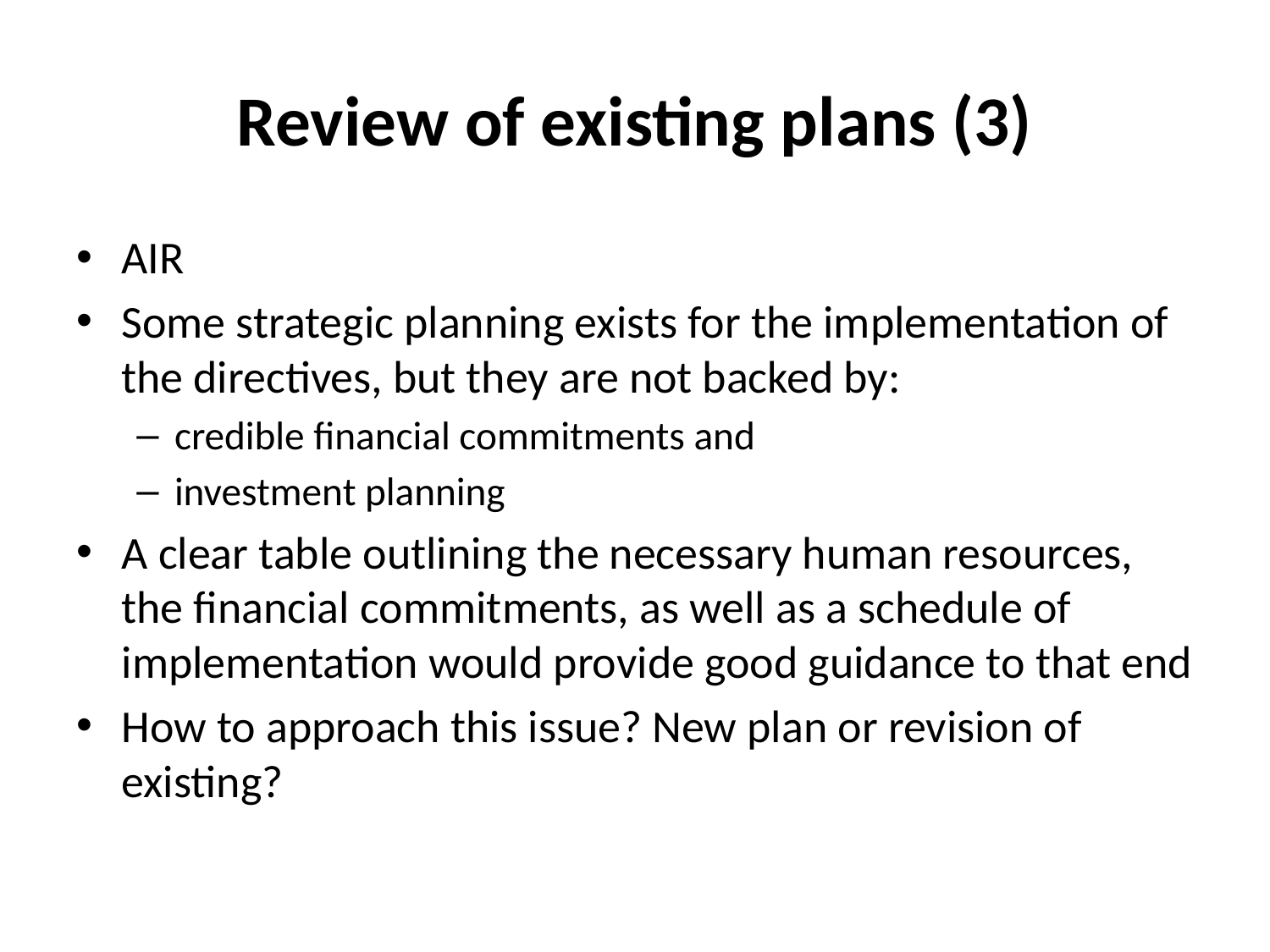

# Review of existing plans (3)
AIR
Some strategic planning exists for the implementation of the directives, but they are not backed by:
credible financial commitments and
investment planning
A clear table outlining the necessary human resources, the financial commitments, as well as a schedule of implementation would provide good guidance to that end
How to approach this issue? New plan or revision of existing?